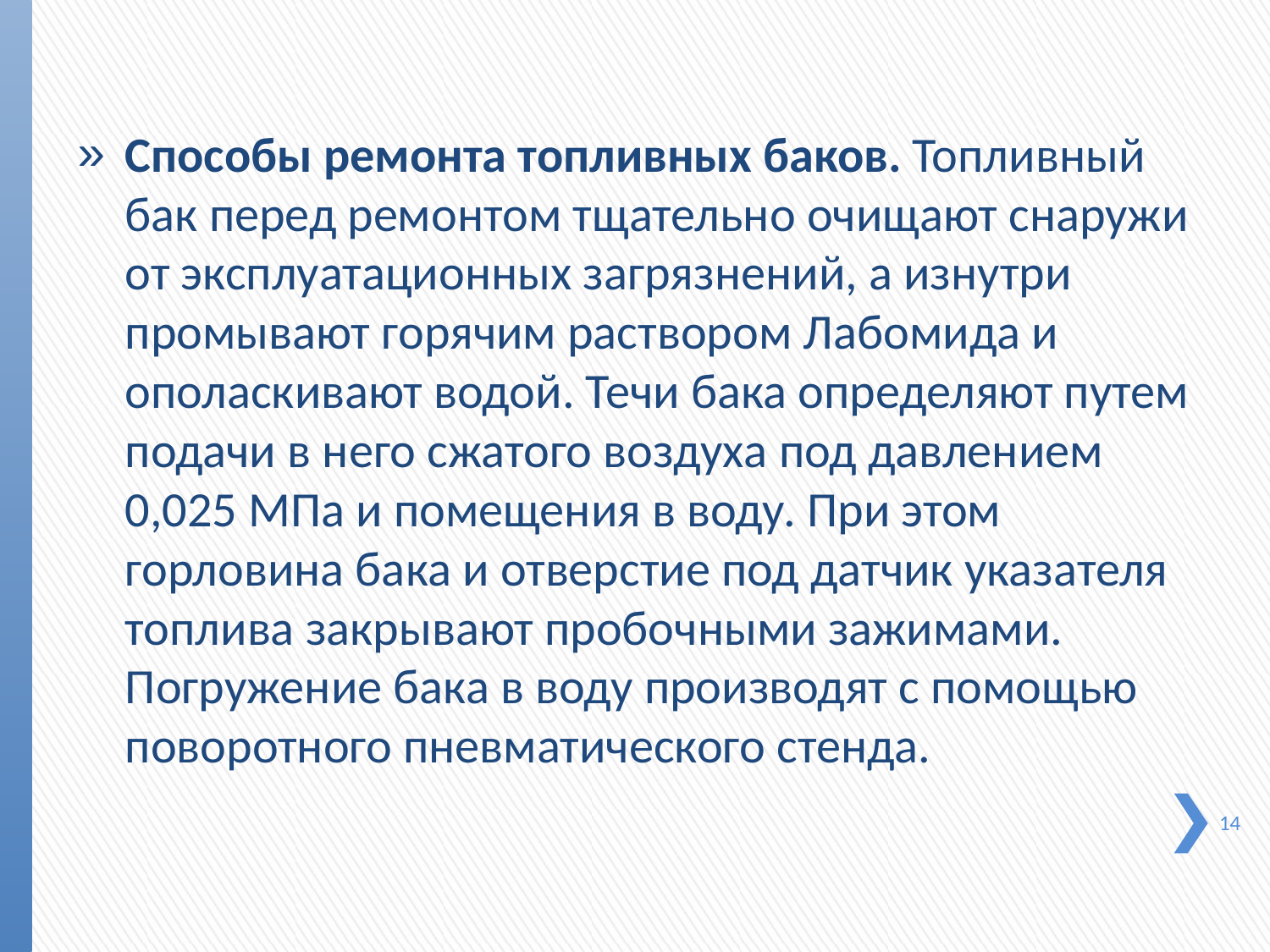

Способы ремонта топливных баков. Топливный бак пе­ред ремонтом тщательно очищают снаружи от эксплуатаци­онных загрязнений, а изнутри промывают горячим раствором Лабомида и ополаскивают водой. Течи бака определяют путем подачи в него сжатого воздуха под давлением 0,025 МПа и помещения в воду. При этом горловина бака и отверстие под датчик указателя топлива закрывают пробочными зажимами. Погружение бака в воду производят с помощью поворотного пневматического стенда.

14